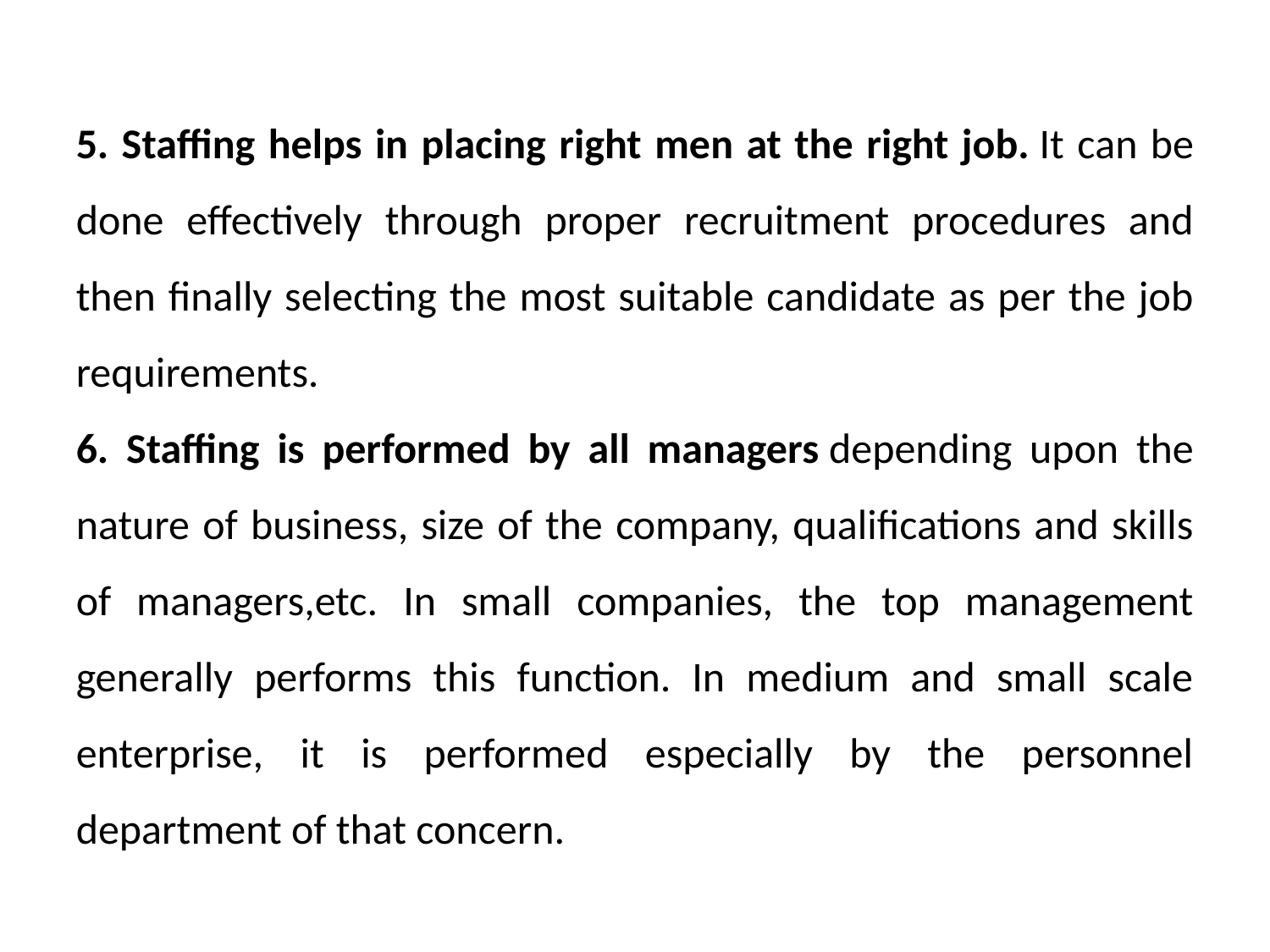

5. Staffing helps in placing right men at the right job. It can be done effectively through proper recruitment procedures and then finally selecting the most suitable candidate as per the job requirements.
6. Staffing is performed by all managers depending upon the nature of business, size of the company, qualifications and skills of managers,etc. In small companies, the top management generally performs this function. In medium and small scale enterprise, it is performed especially by the personnel department of that concern.